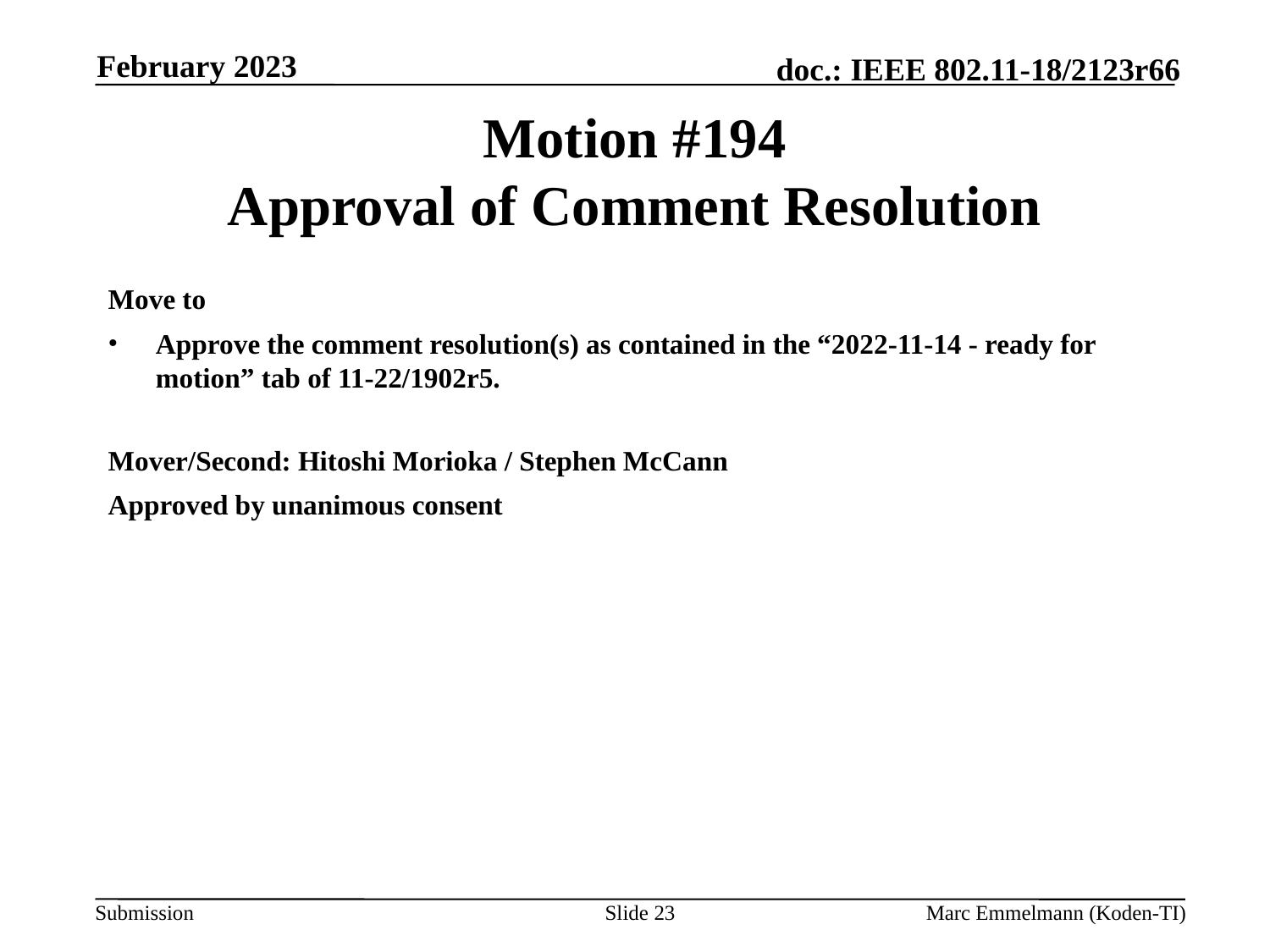

February 2023
# Motion #194 Approval of Comment Resolution
Move to
Approve the comment resolution(s) as contained in the “2022-11-14 - ready for motion” tab of 11-22/1902r5.

Mover/Second: Hitoshi Morioka / Stephen McCann
Approved by unanimous consent

Slide 23
Marc Emmelmann (Koden-TI)